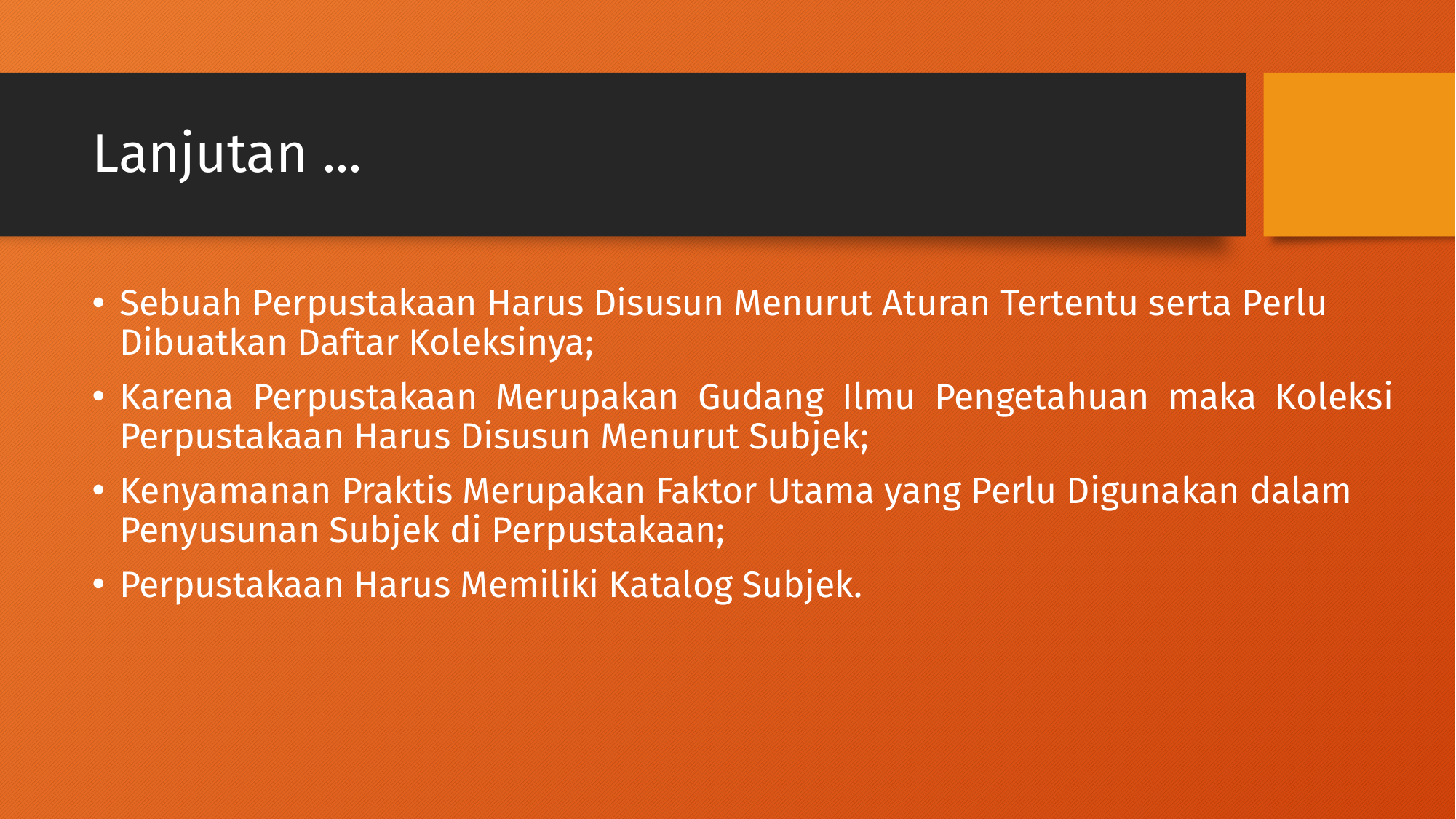

# Lanjutan ...
Sebuah Perpustakaan Harus Disusun Menurut Aturan Tertentu serta Perlu Dibuatkan Daftar Koleksinya;
Karena Perpustakaan Merupakan Gudang Ilmu Pengetahuan maka Koleksi Perpustakaan Harus Disusun Menurut Subjek;
Kenyamanan Praktis Merupakan Faktor Utama yang Perlu Digunakan dalam Penyusunan Subjek di Perpustakaan;
Perpustakaan Harus Memiliki Katalog Subjek.